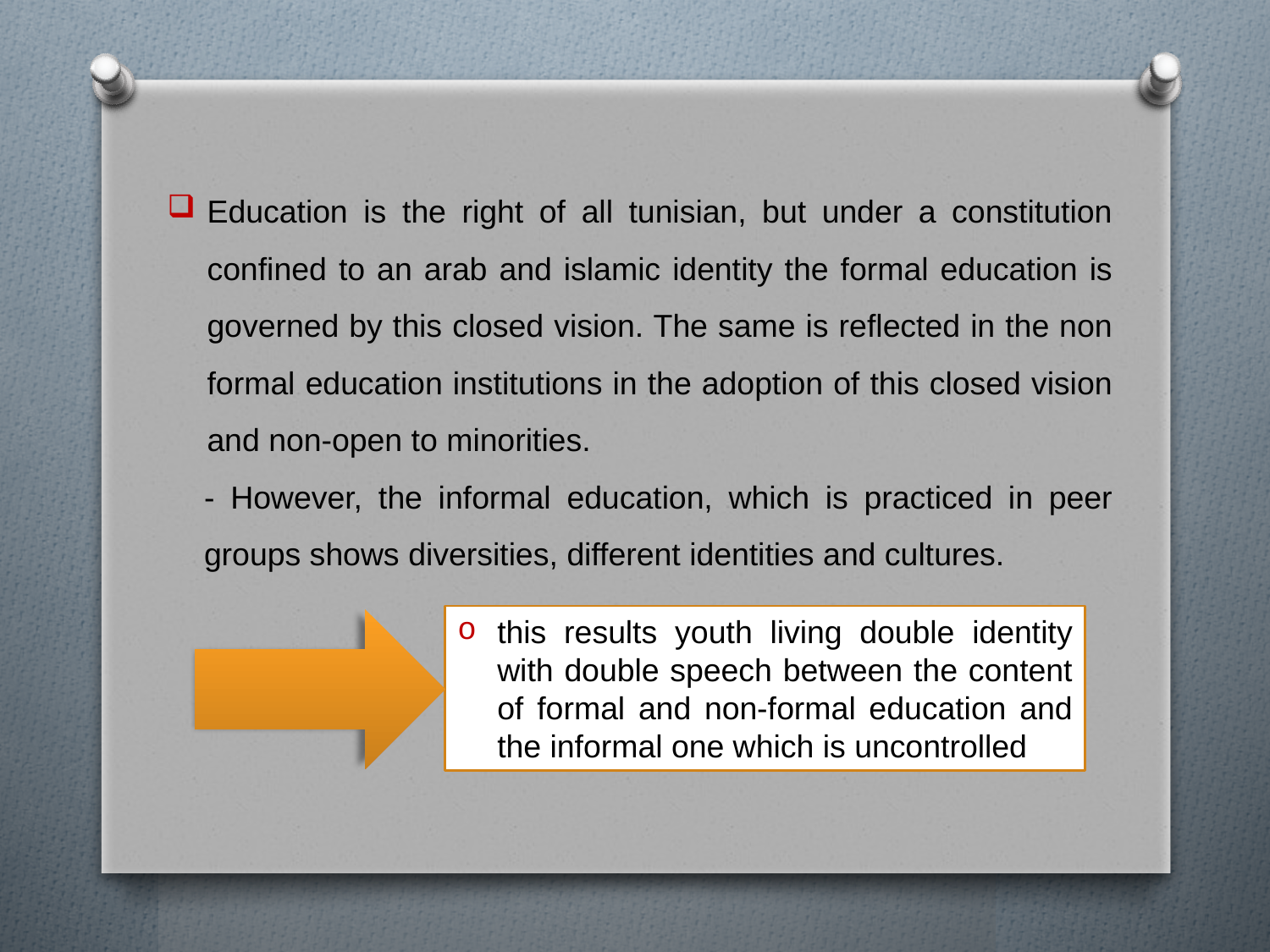

Education is the right of all tunisian, but under a constitution confined to an arab and islamic identity the formal education is governed by this closed vision. The same is reflected in the non formal education institutions in the adoption of this closed vision and non-open to minorities.
- However, the informal education, which is practiced in peer groups shows diversities, different identities and cultures.

this results youth living double identity with double speech between the content of formal and non-formal education and the informal one which is uncontrolled